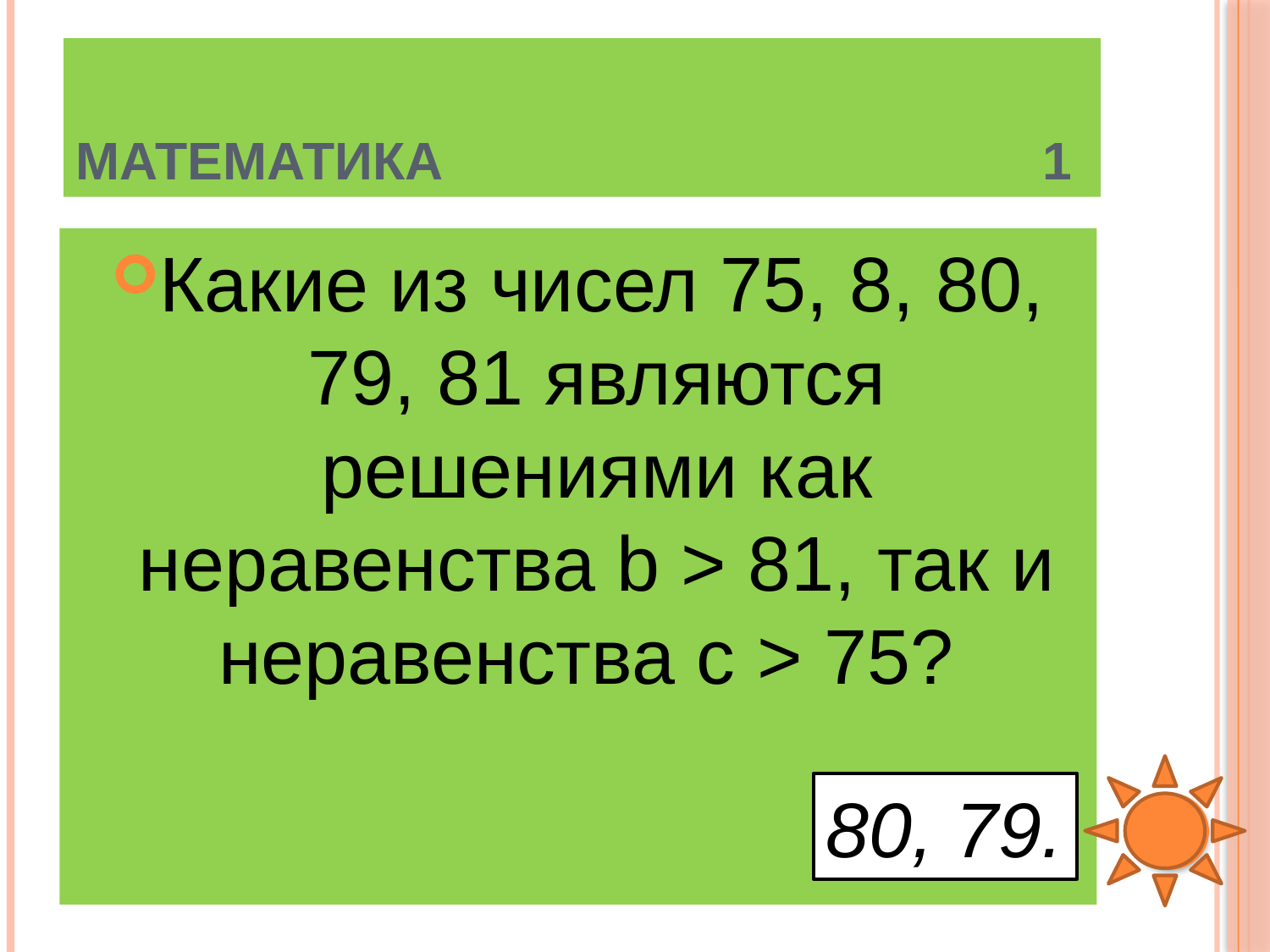

# Математика                                         1
Какие из чисел 75, 8, 80, 79, 81 являются решениями как неравенства b > 81, так и неравенства c > 75?

80, 79.